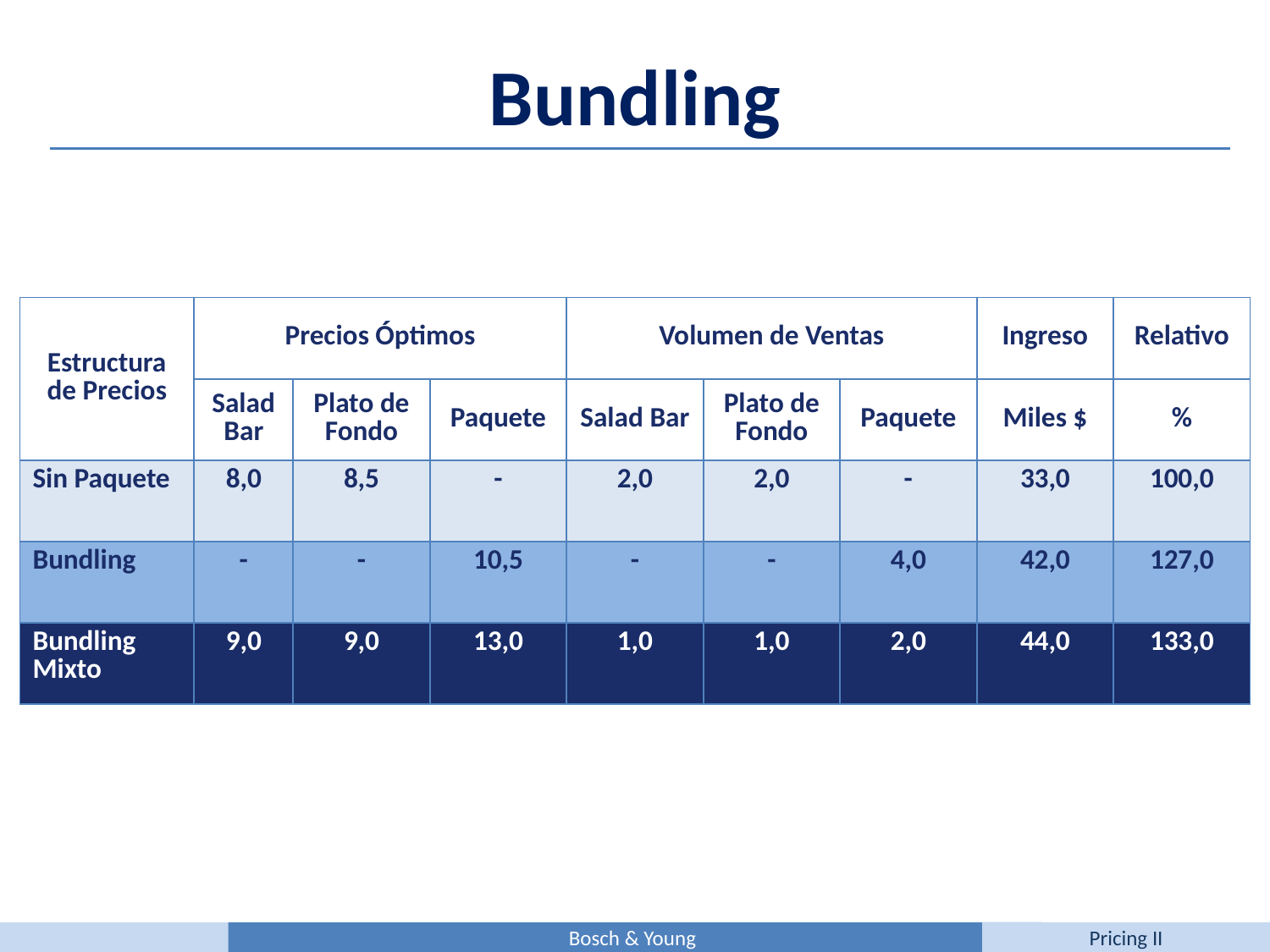

Bundling
| Estructura de Precios | Precios Óptimos |  |  | Volumen de Ventas |  |  | Ingreso | Relativo |
| --- | --- | --- | --- | --- | --- | --- | --- | --- |
|  | Salad Bar | Plato de Fondo | Paquete | Salad Bar | Plato de Fondo | Paquete | Miles $ | % |
| Sin Paquete | 8,0 | 8,5 | - | 2,0 | 2,0 | - | 33,0 | 100,0 |
| Bundling | - | - | 10,5 | - | - | 4,0 | 42,0 | 127,0 |
| Bundling Mixto | 9,0 | 9,0 | 13,0 | 1,0 | 1,0 | 2,0 | 44,0 | 133,0 |

Bosch & Young
Pricing II